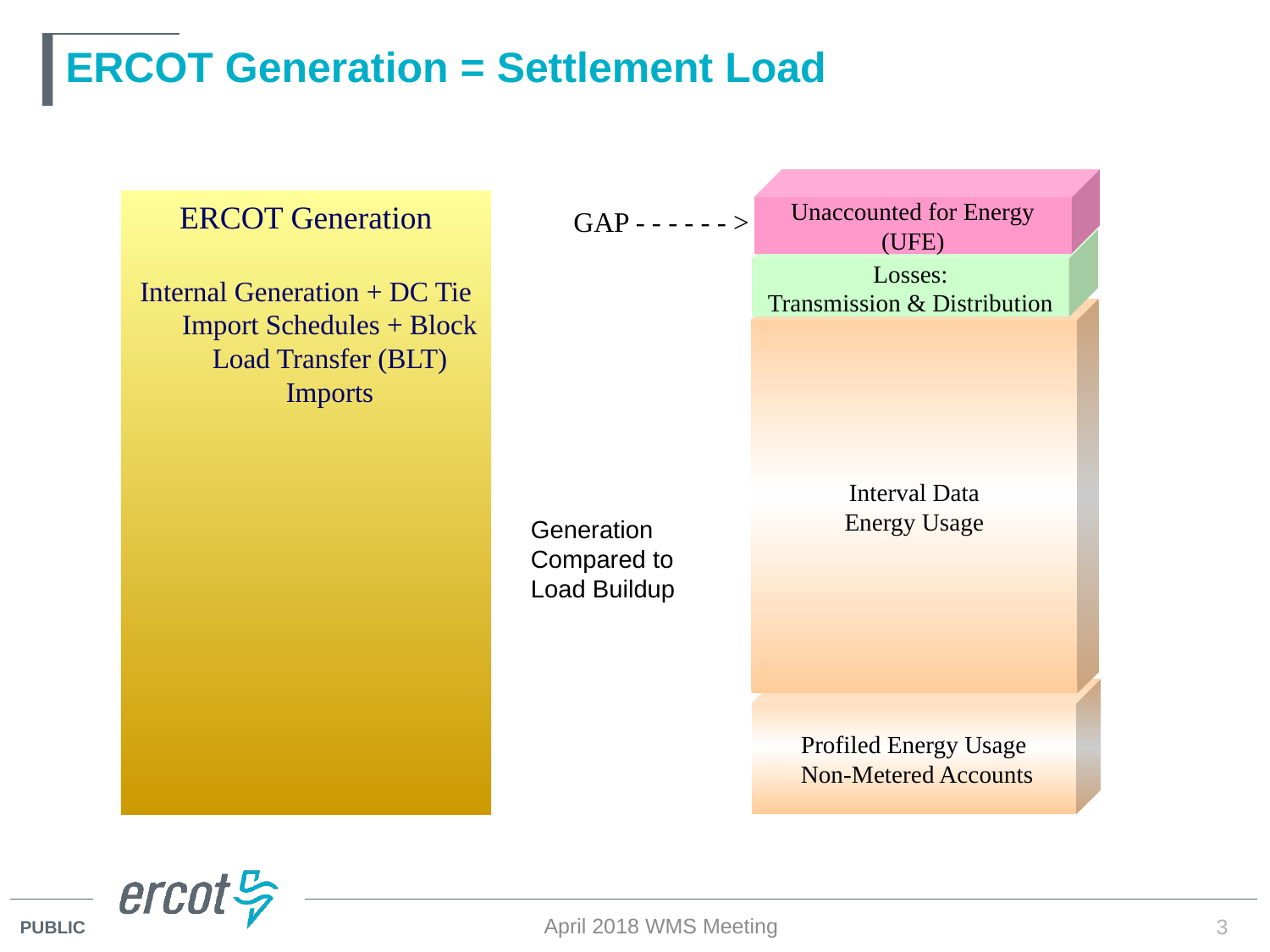

# ERCOT Generation = Settlement Load
Unaccounted for Energy (UFE)
Losses:
Transmission & Distribution
Interval Data
Energy Usage
Profiled Energy Usage
 Non-Metered Accounts
ERCOT Generation

Internal Generation + DC Tie Import Schedules + Block Load Transfer (BLT) Imports

GAP - - - - - - >
Generation
Compared to
Load Buildup
April 2018 WMS Meeting
3